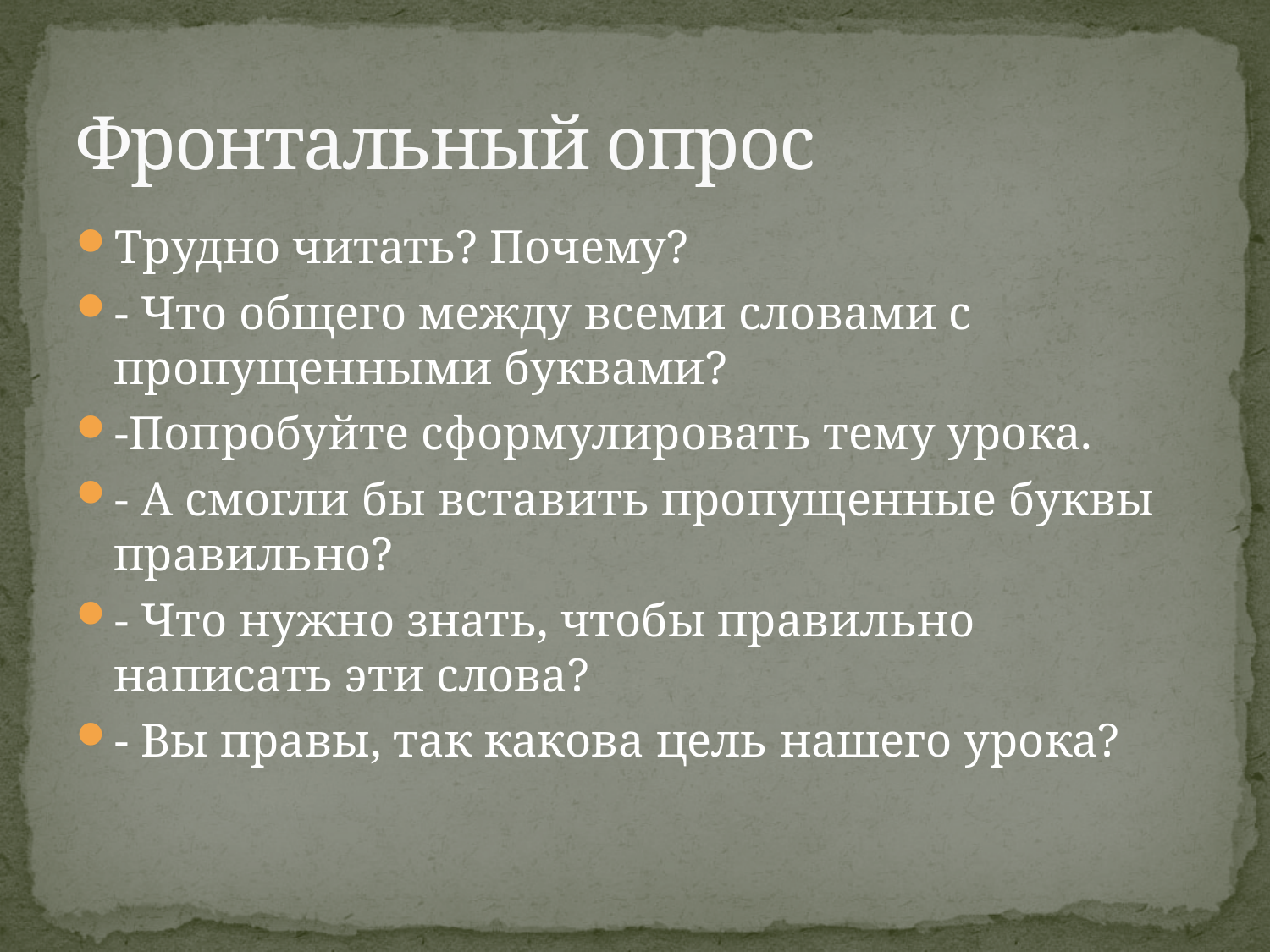

# Фронтальный опрос
Трудно читать? Почему?
- Что общего между всеми словами с пропущенными буквами?
-Попробуйте сформулировать тему урока.
- А смогли бы вставить пропущенные буквы правильно?
- Что нужно знать, чтобы правильно написать эти слова?
- Вы правы, так какова цель нашего урока?